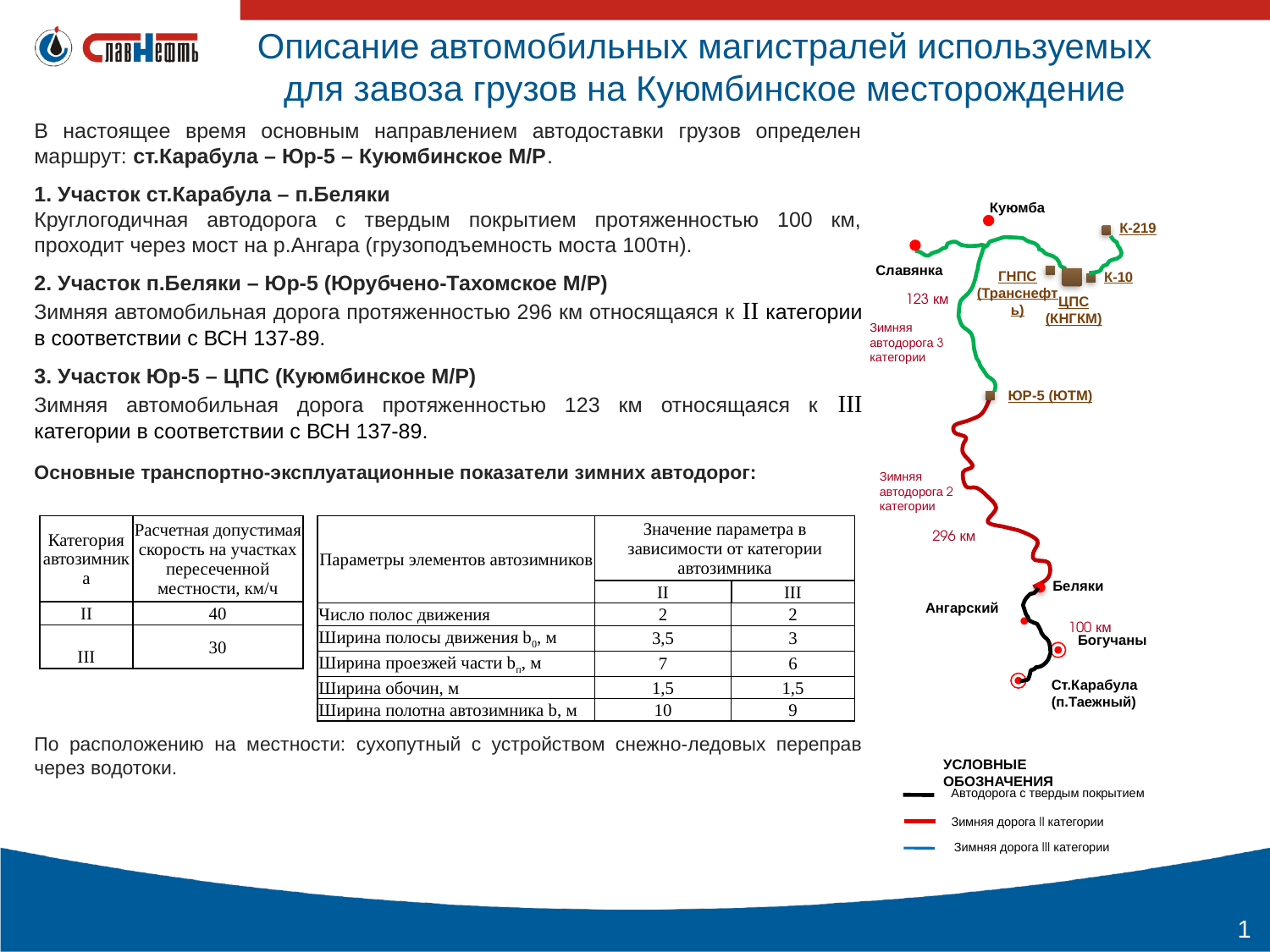

# Описание автомобильных магистралей используемых для завоза грузов на Куюмбинское месторождение
В настоящее время основным направлением автодоставки грузов определен маршрут: ст.Карабула – Юр-5 – Куюмбинское М/Р.

1. Участок ст.Карабула – п.Беляки
Круглогодичная автодорога с твердым покрытием протяженностью 100 км, проходит через мост на р.Ангара (грузоподъемность моста 100тн).

2. Участок п.Беляки – Юр-5 (Юрубчено-Тахомское М/Р)
Зимняя автомобильная дорога протяженностью 296 км относящаяся к II категории в соответствии с ВСН 137-89.

3. Участок Юр-5 – ЦПС (Куюмбинское М/Р)
Зимняя автомобильная дорога протяженностью 123 км относящаяся к III категории в соответствии с ВСН 137-89.

Основные транспортно-эксплуатационные показатели зимних автодорог:

По расположению на местности: сухопутный с устройством снежно-ледовых переправ через водотоки.

Куюмба
К-219

Славянка
ГНПС (Транснефть)
К-10

123 км
ЦПС (КНГКМ)
Зимняя автодорога 3 категории
ЮР-5 (ЮТМ)

Зимняя автодорога 2 категории
| Категория автозимника | Расчетная допустимая скорость на участках пересеченной местности, км/ч |
| --- | --- |
| II | 40 |
| III | 30 |
| Параметры элементов автозимников | Значение параметра в зависимости от категории автозимника |  |
| --- | --- | --- |
|  | II | III |
| Число полос движения | 2 | 2 |
| Ширина полосы движения b0, м | 3,5 | 3 |
| Ширина проезжей части bп, м | 7 | 6 |
| Ширина обочин, м | 1,5 | 1,5 |
| Ширина полотна автозимника b, м | 10 | 9 |
296 км
Беляки

Ангарский
100 км

Богучаны

Ст.Карабула (п.Таежный)

УСЛОВНЫЕ ОБОЗНАЧЕНИЯ
Автодорога с твердым покрытием
Зимняя дорога II категории
Зимняя дорога III категории
1